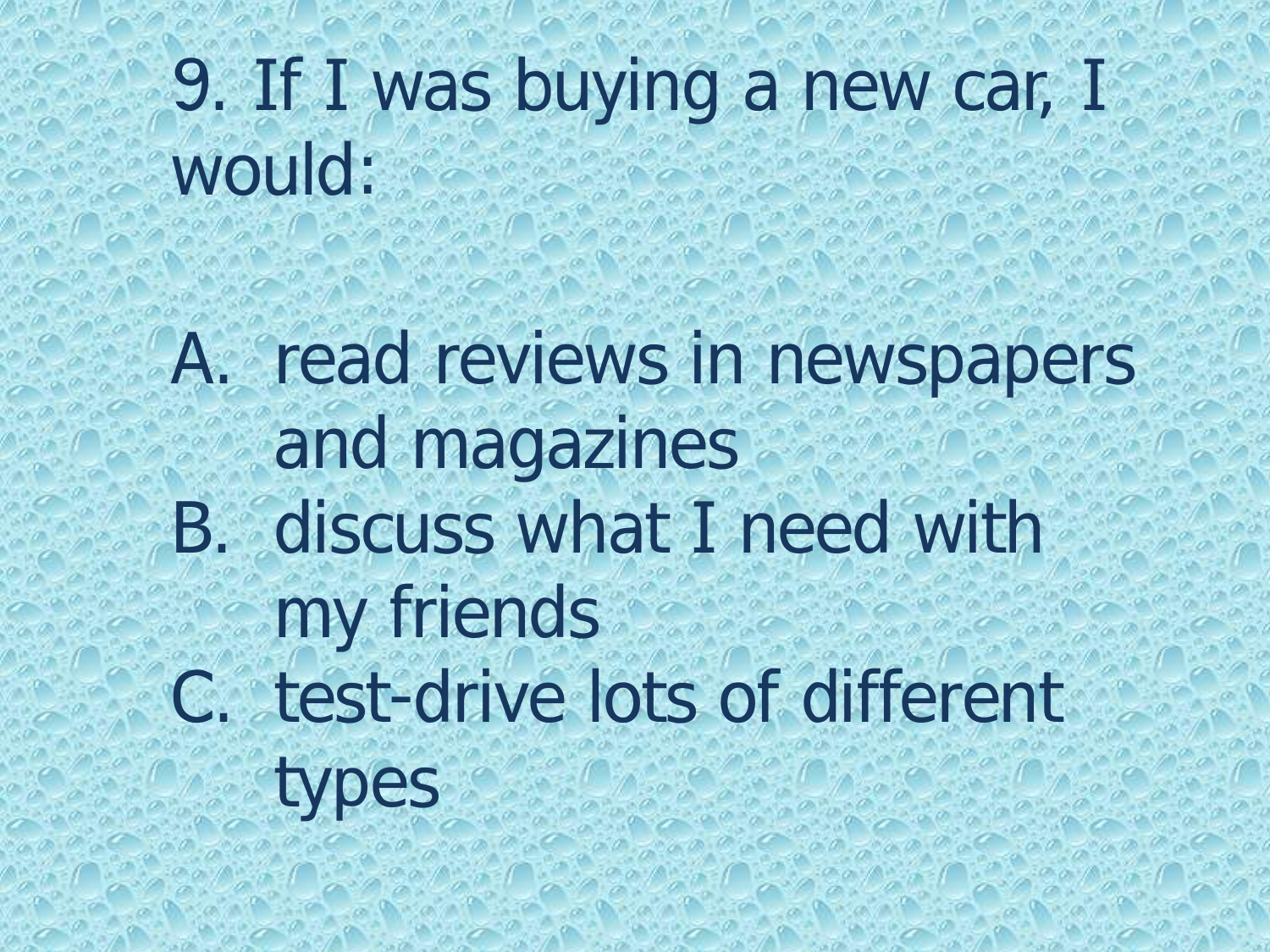

9. If I was buying a new car, I would:

read reviews in newspapers and magazines
discuss what I need with my friends
test-drive lots of different types